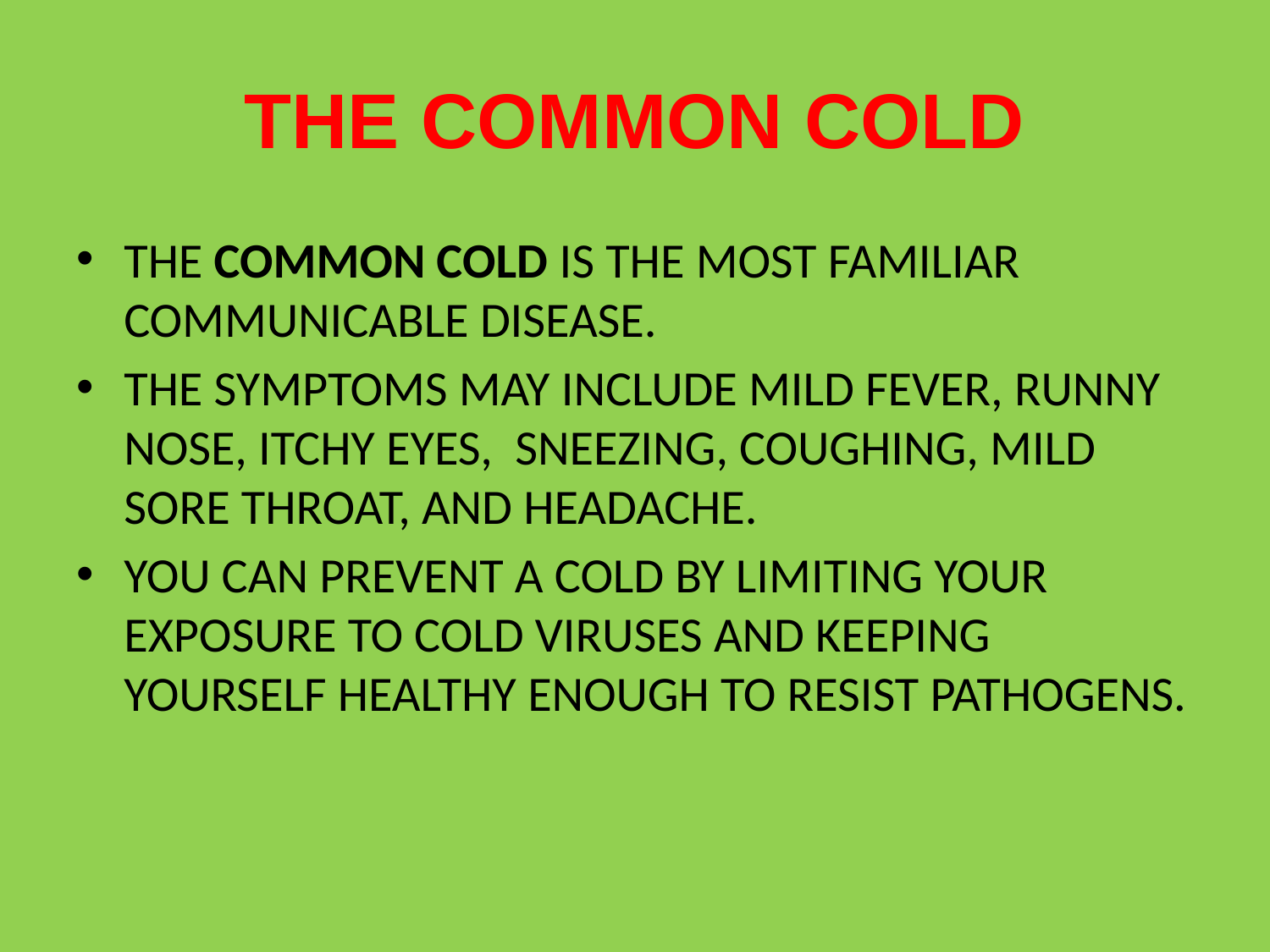

# THE COMMON COLD
THE COMMON COLD IS THE MOST FAMILIAR COMMUNICABLE DISEASE.
THE SYMPTOMS MAY INCLUDE MILD FEVER, RUNNY NOSE, ITCHY EYES,  SNEEZING, COUGHING, MILD SORE THROAT, AND HEADACHE.
YOU CAN PREVENT A COLD BY LIMITING YOUR EXPOSURE TO COLD VIRUSES AND KEEPING YOURSELF HEALTHY ENOUGH TO RESIST PATHOGENS.